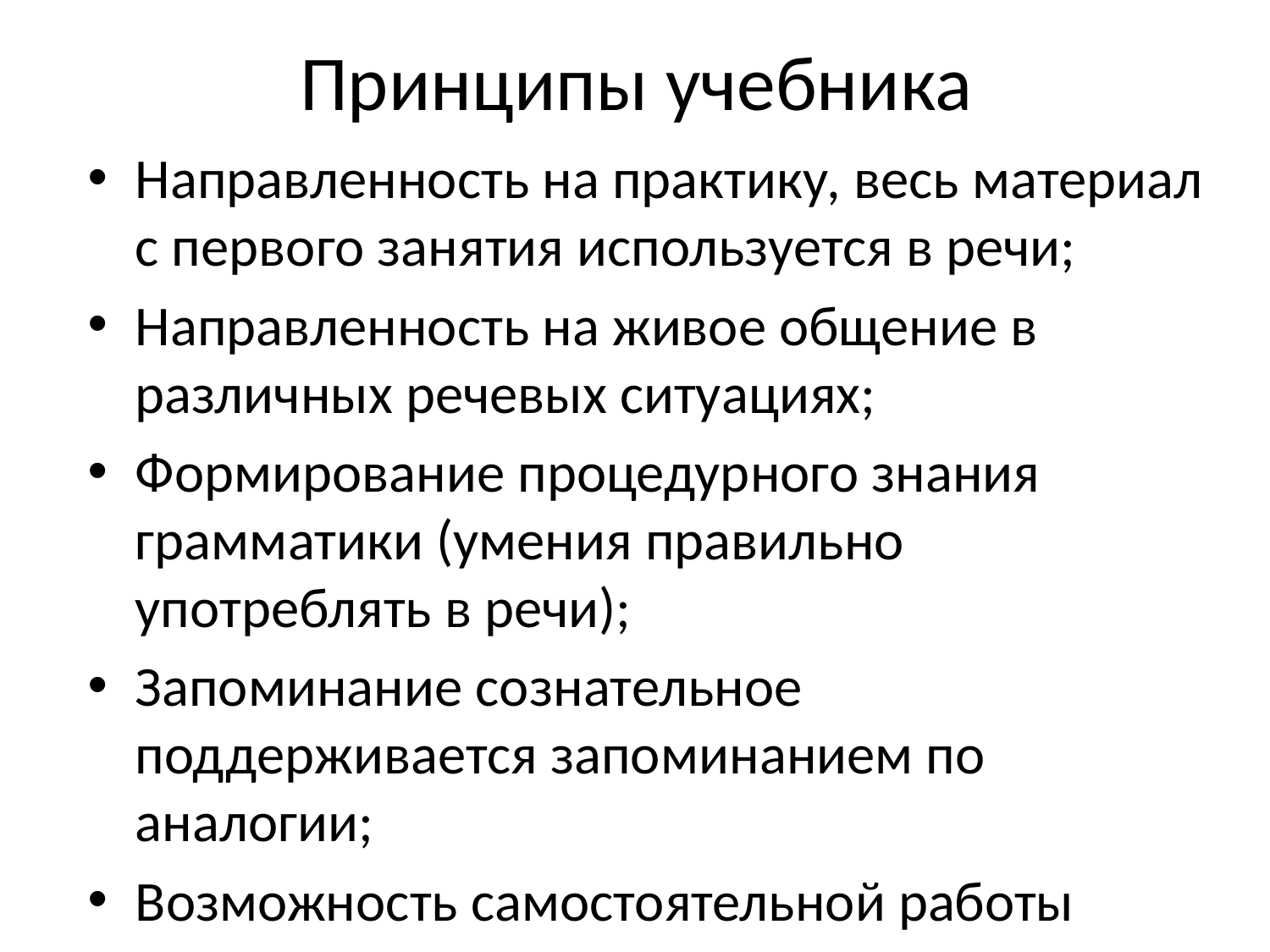

# Принципы учебника
Направленность на практику, весь материал с первого занятия используется в речи;
Направленность на живое общение в различных речевых ситуациях;
Формирование процедурного знания грамматики (умения правильно употреблять в речи);
Запоминание сознательное поддерживается запоминанием по аналогии;
Возможность самостоятельной работы